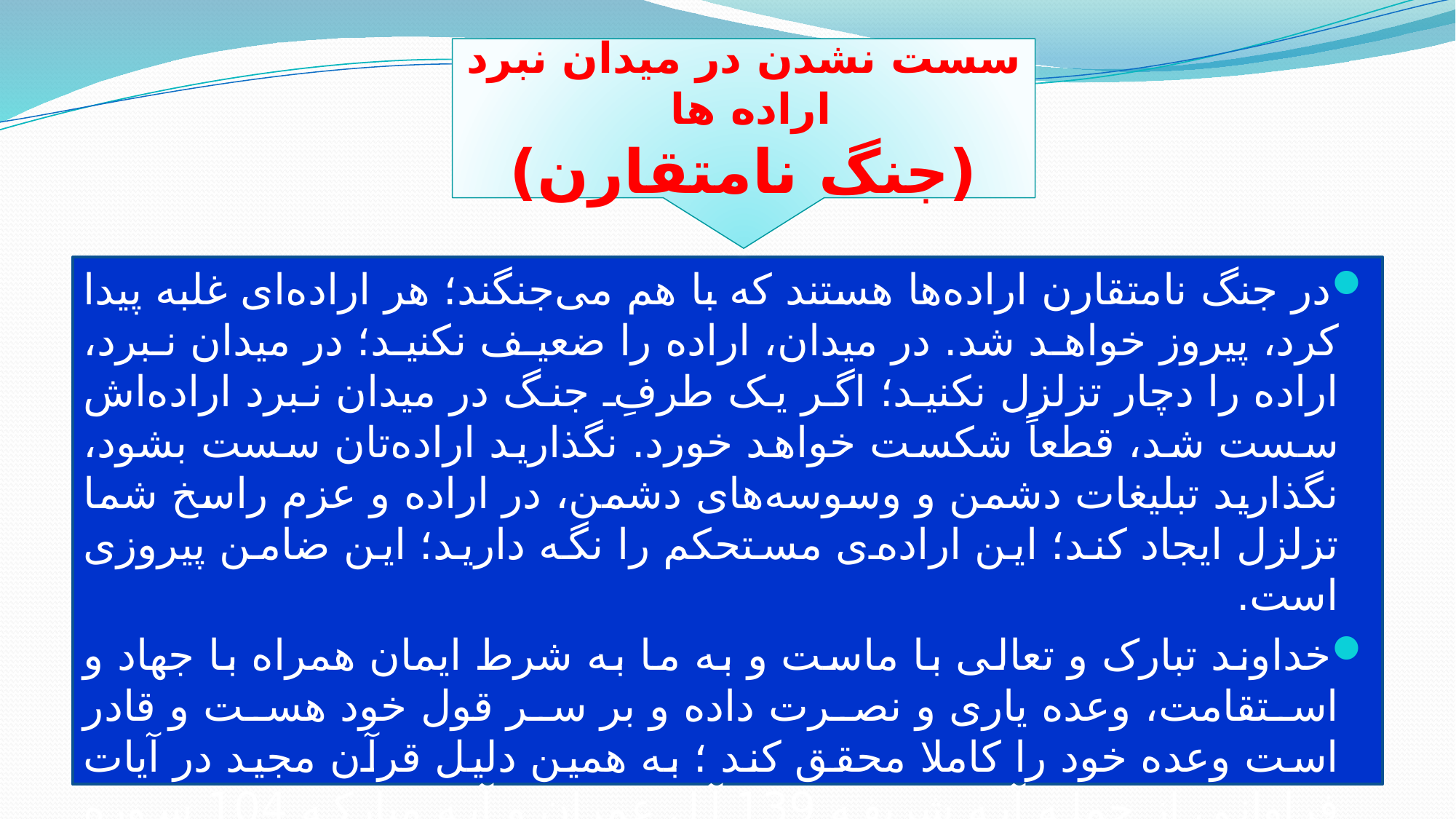

سست نشدن در میدان نبرد اراده ها
(جنگ نامتقارن)
در جنگ نامتقارن اراده‌ها هستند که با هم می‌جنگند؛ هر اراده‌ای غلبه پیدا کرد، پیروز خواهد شد. در میدان، اراده را ضعیف نکنید؛ در میدان نبرد، اراده را دچار تزلزل نکنید؛ اگر یک طرفِ جنگ در میدان نبرد اراده‌اش سست شد، قطعاً شکست خواهد خورد. نگذارید اراده‌تان سست بشود، نگذارید تبلیغات دشمن و وسوسه‌های دشمن، در اراده و عزم راسخ شما تزلزل ایجاد کند؛ این اراده‌ی مستحکم را نگه دارید؛ این ضامن پیروزی است.
خداوند تبارک و تعالی با ماست و به ما به شرط ایمان همراه با جهاد و استقامت، وعده یاری و نصرت داده و بر سر قول خود هست و قادر است وعده خود را کاملا محقق کند ؛ به همین دلیل قرآن مجید در آیات فراوانی از جمله آیه شریفه 139 آل عمران و آیه مبارکه 104 سوره نساء و آیه کریمه 35 سوره مبارکه حضرت محمد (صلی الله علیه و آله) مومنان را از سست شدن در مقابل جبهه باطل و دنیای کفر نهی فرموده است.